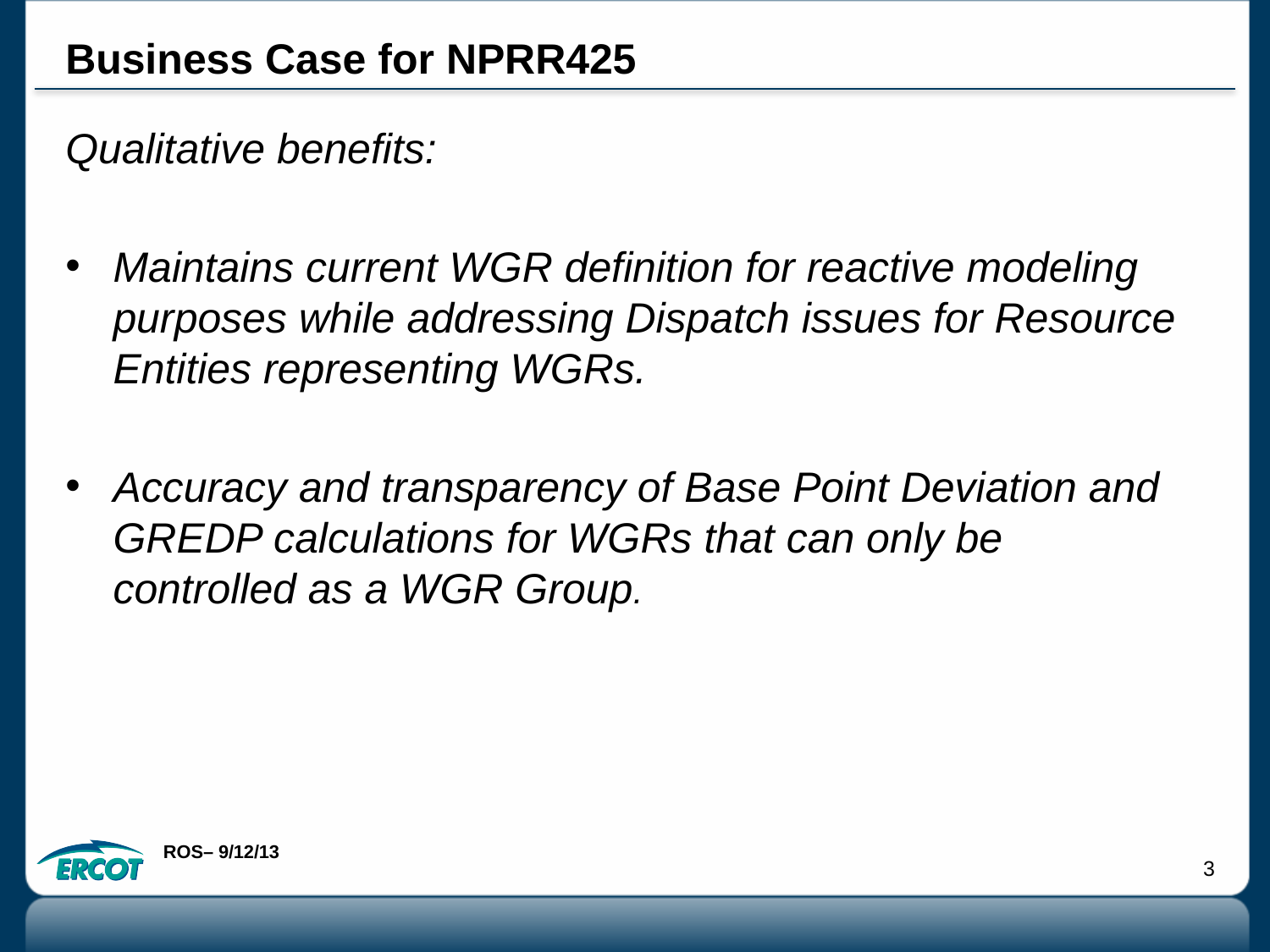

# Business Case for NPRR425
Qualitative benefits:

Maintains current WGR definition for reactive modeling purposes while addressing Dispatch issues for Resource Entities representing WGRs.

Accuracy and transparency of Base Point Deviation and GREDP calculations for WGRs that can only be controlled as a WGR Group.